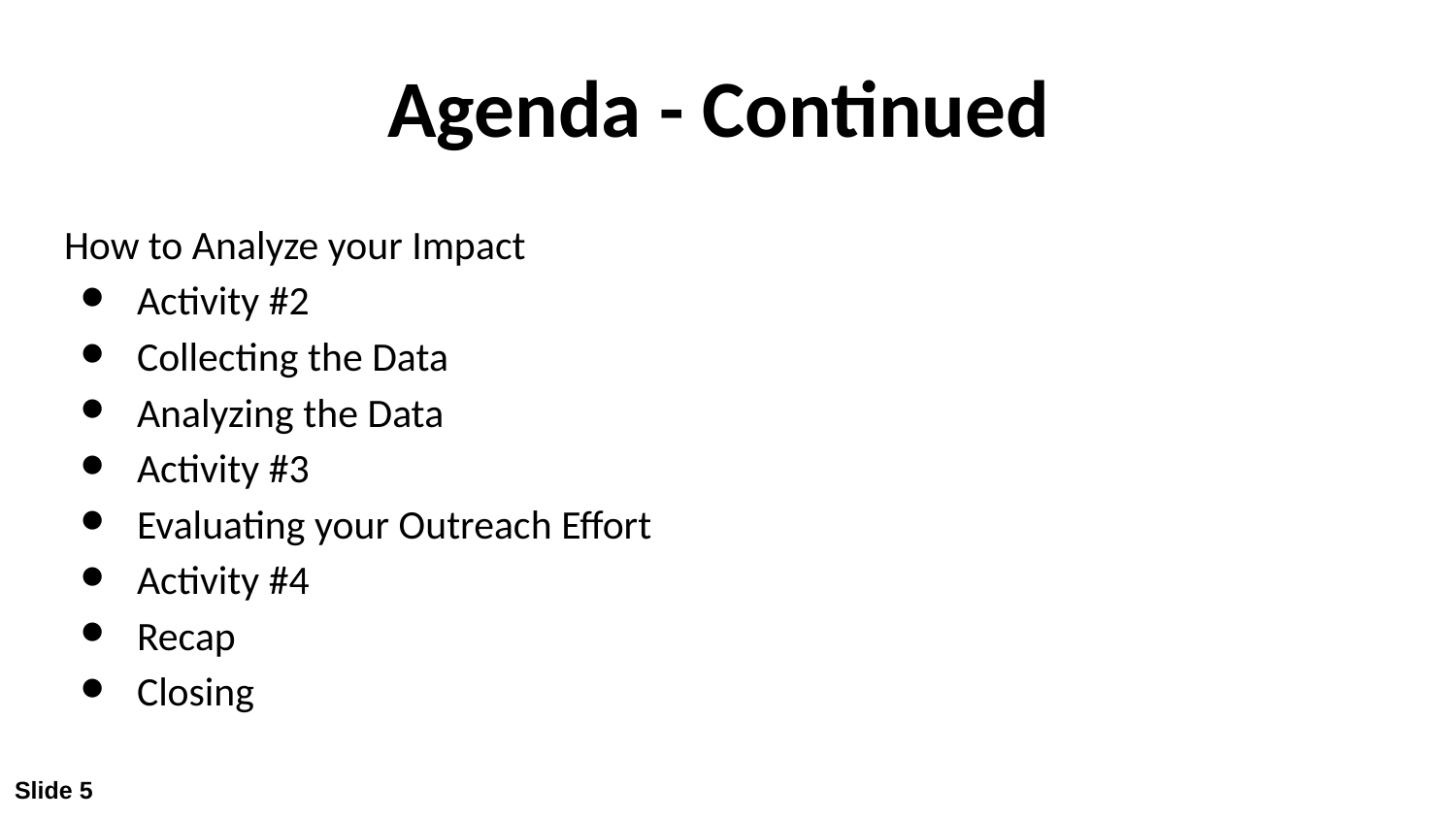

# Agenda - Continued
How to Analyze your Impact
Activity #2
Collecting the Data
Analyzing the Data
Activity #3
Evaluating your Outreach Effort
Activity #4
Recap
Closing
Slide 5